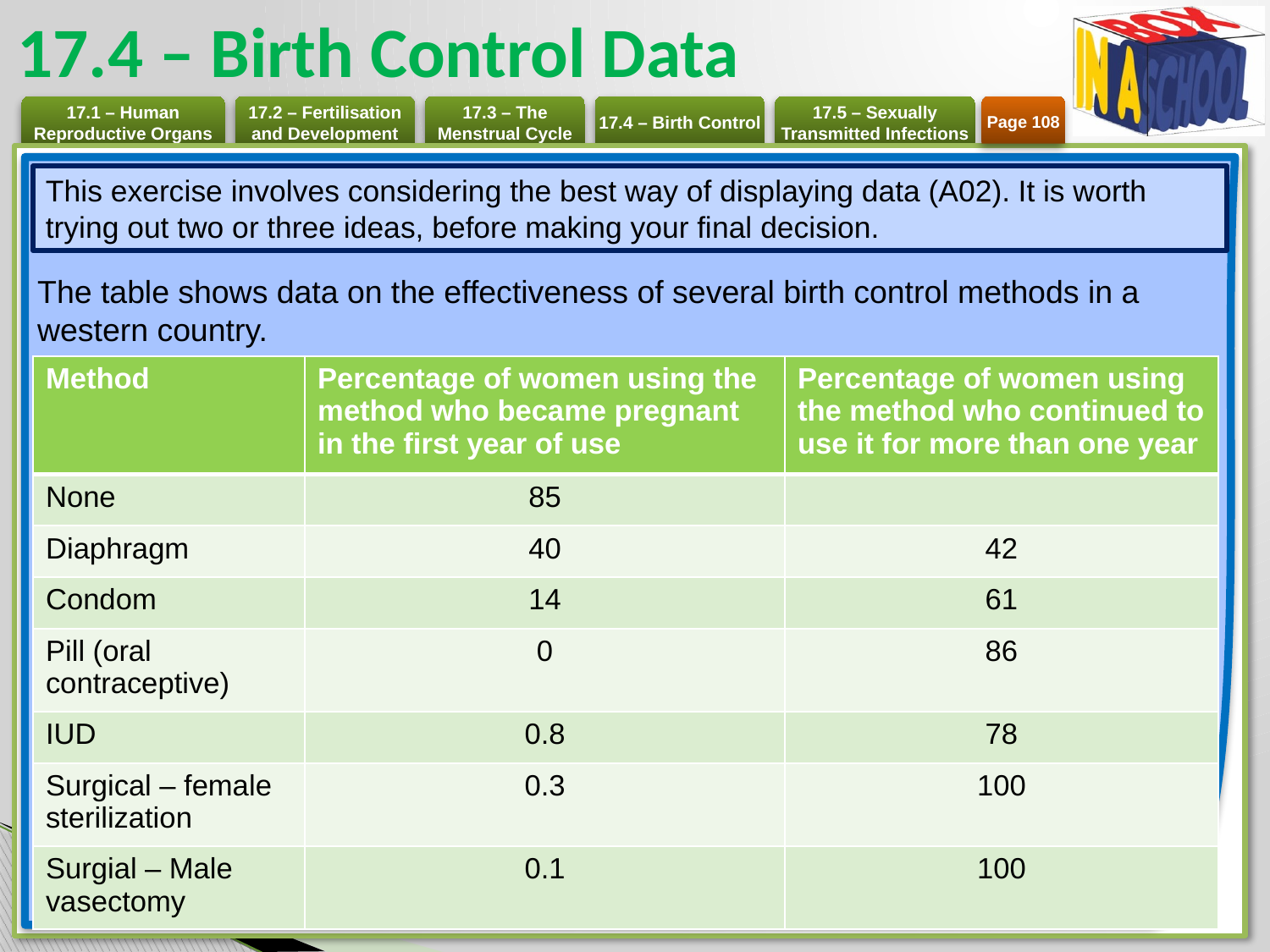

# 17.4 – Birth Control Data
Page 108

The table shows data on the effectiveness of several birth control methods in a western country.

This exercise involves considering the best way of displaying data (A02). It is worth trying out two or three ideas, before making your final decision.
| Method | Percentage of women using the method who became pregnant in the first year of use | Percentage of women using the method who continued to use it for more than one year |
| --- | --- | --- |
| None | 85 |  |
| Diaphragm | 40 | 42 |
| Condom | 14 | 61 |
| Pill (oral contraceptive) | 0 | 86 |
| IUD | 0.8 | 78 |
| Surgical – female sterilization | 0.3 | 100 |
| Surgial – Male vasectomy | 0.1 | 100 |